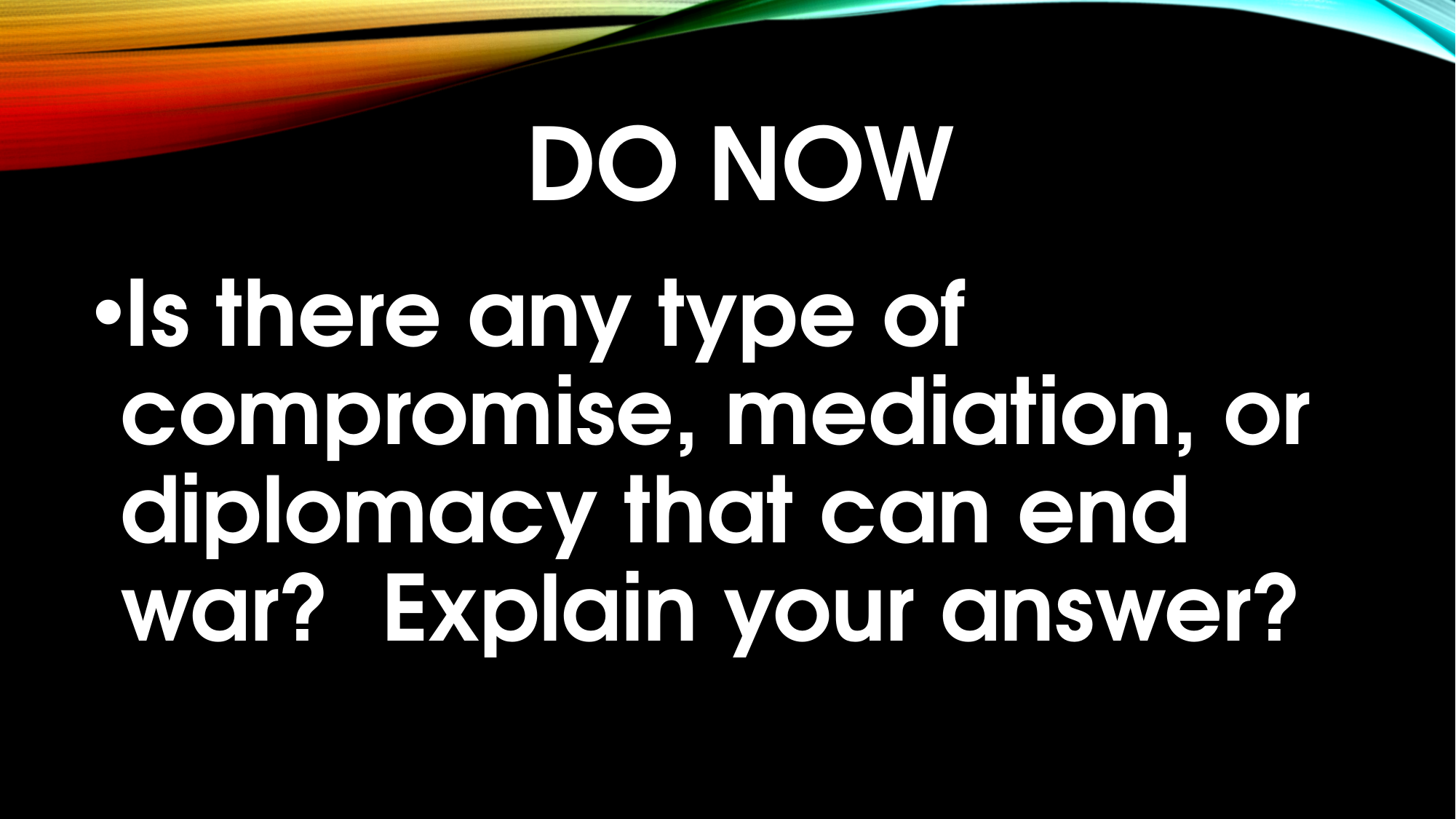

# Do Now
Is there any type of compromise, mediation, or diplomacy that can end war?  Explain your answer?